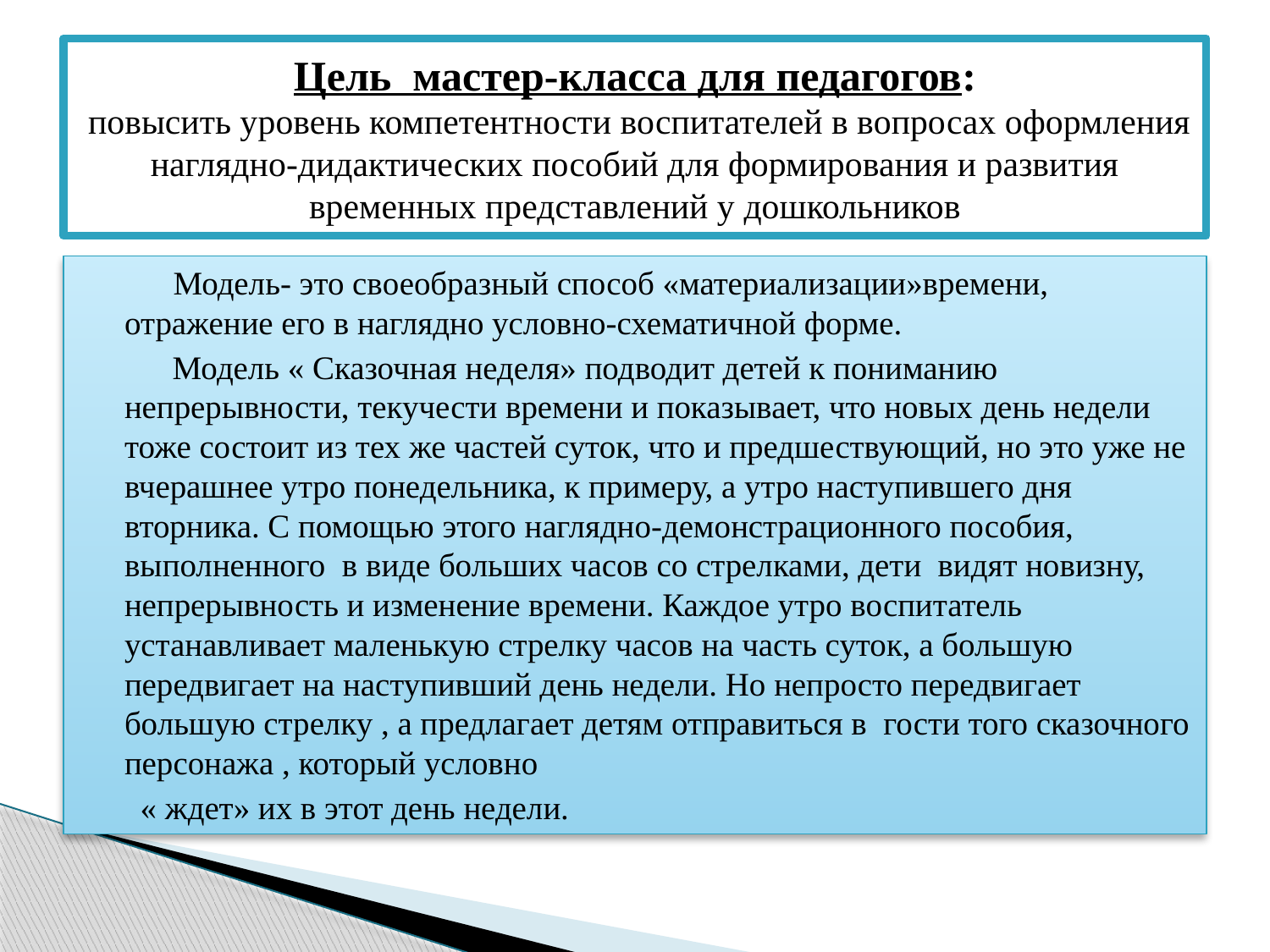

# Цель  мастер-класса для педагогов: повысить уровень компетентности воспитателей в вопросах оформления наглядно-дидактических пособий для формирования и развития временных представлений у дошкольников
          Модель- это своеобразный способ «материализации»времени, отражение его в наглядно условно-схематичной форме.
         Модель « Сказочная неделя» подводит детей к пониманию непрерывности, текучести времени и показывает, что новых день недели тоже состоит из тех же частей суток, что и предшествующий, но это уже не вчерашнее утро понедельника, к примеру, а утро наступившего дня вторника. С помощью этого наглядно-демонстрационного пособия, выполненного  в виде больших часов со стрелками, дети  видят новизну, непрерывность и изменение времени. Каждое утро воспитатель устанавливает маленькую стрелку часов на часть суток, а большую передвигает на наступивший день недели. Но непросто передвигает большую стрелку , а предлагает детям отправиться в  гости того сказочного персонажа , который условно
      « ждет» их в этот день недели.